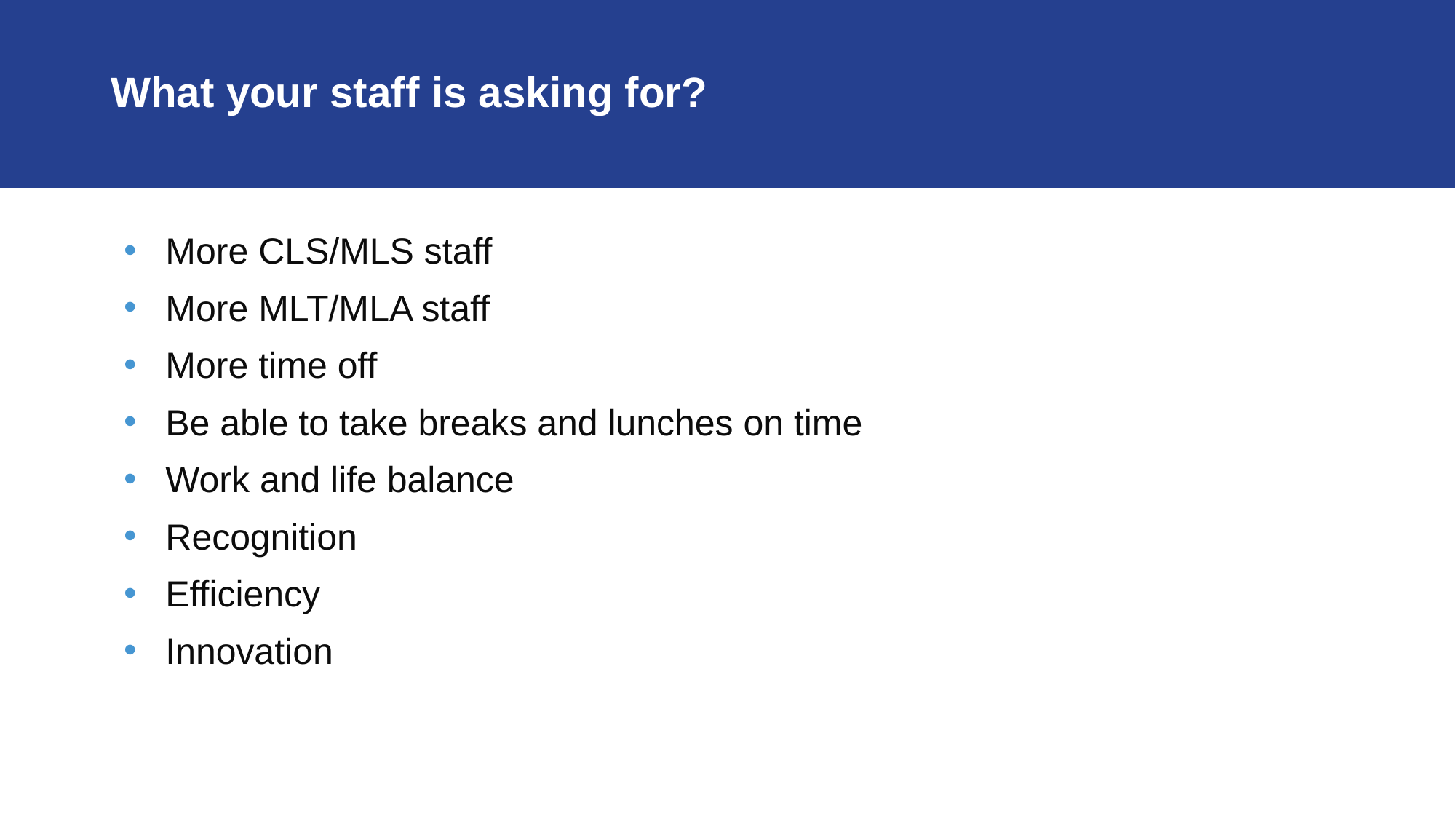

# What your staff is asking for?
More CLS/MLS staff
More MLT/MLA staff
More time off
Be able to take breaks and lunches on time
Work and life balance
Recognition
Efficiency
Innovation